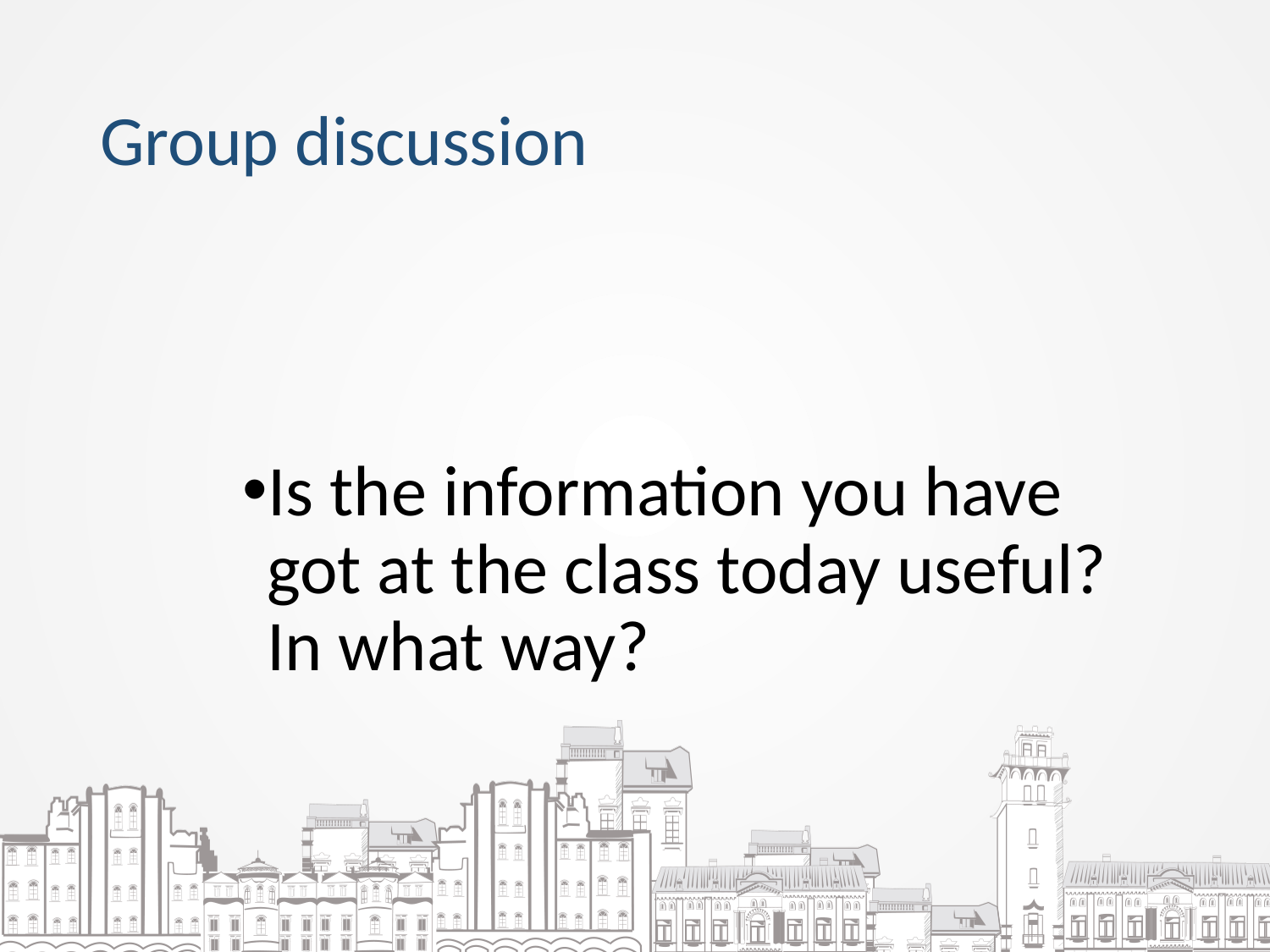

# Group discussion

Is the information you have got at the class today useful? In what way?